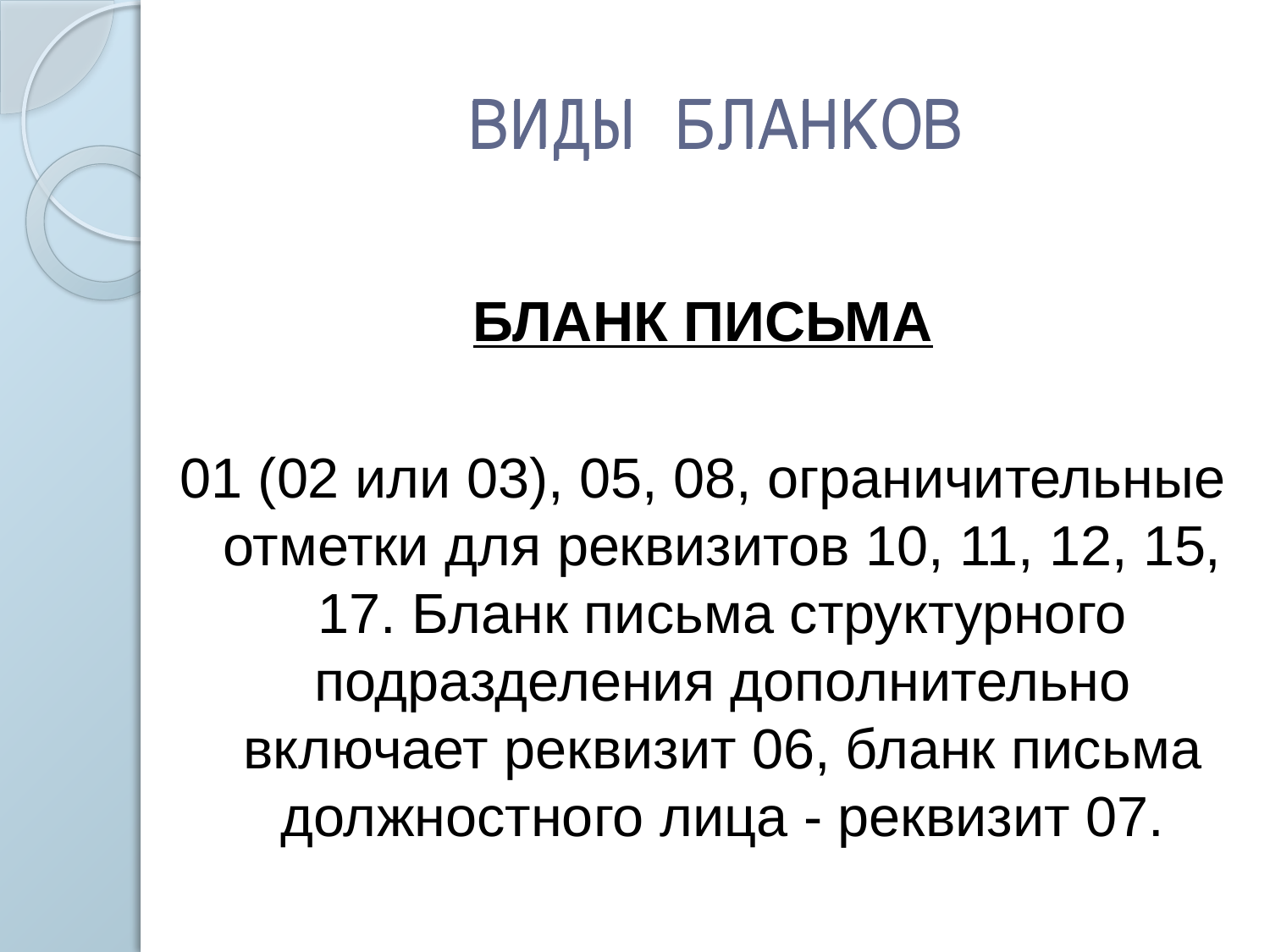

# ВИДЫ БЛАНКОВ
ВИДЫ БЛАНКОВ

БЛАНК ПИСЬМА

01 (02 или 03), 05, 08, ограничительные отметки для реквизитов 10, 11, 12, 15, 17. Бланк письма структурного подразделения дополнительно включает реквизит 06, бланк письма должностного лица - реквизит 07.